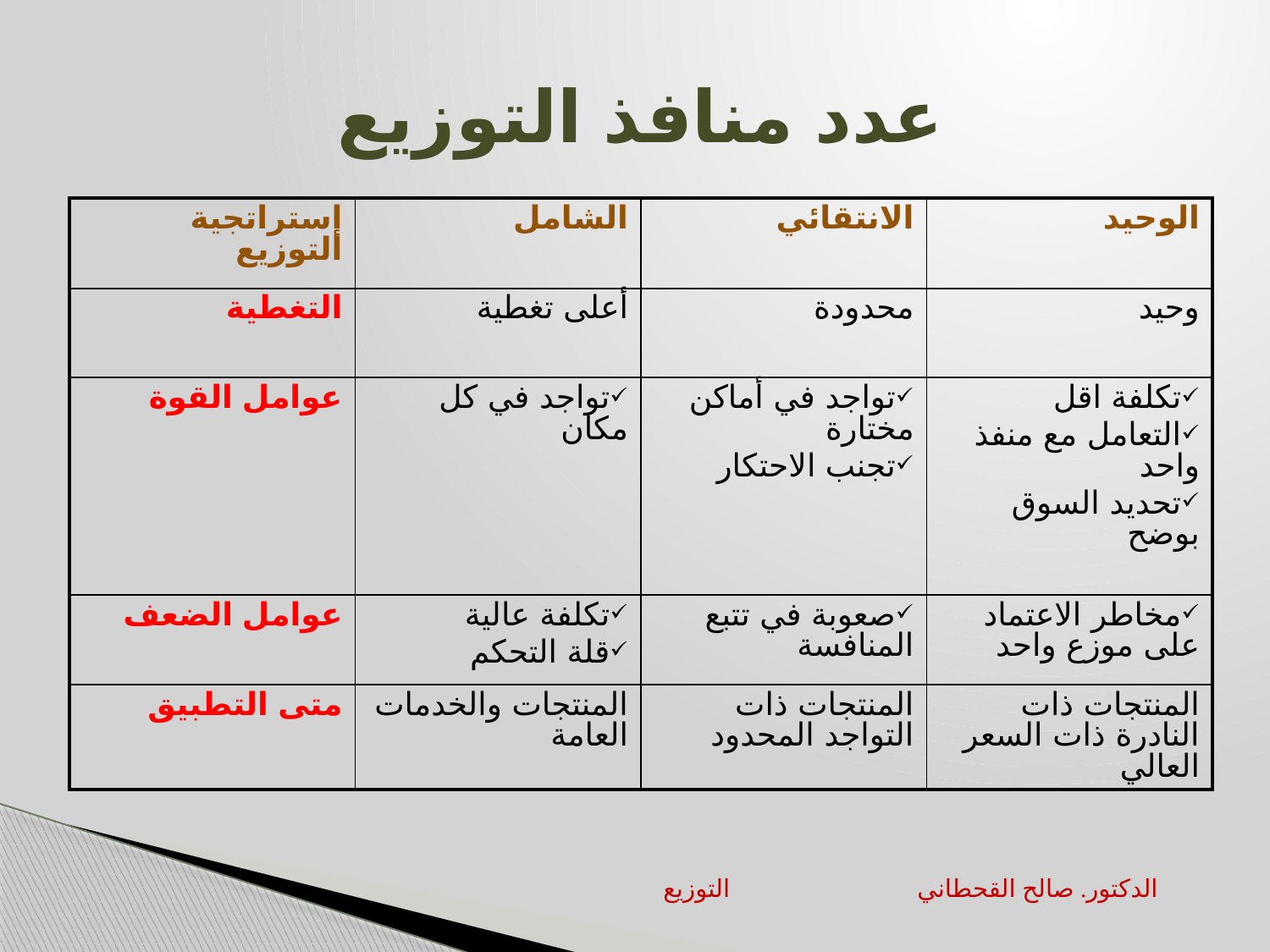

# عدد منافذ التوزيع
| إستراتجية التوزيع | الشامل | الانتقائي | الوحيد |
| --- | --- | --- | --- |
| التغطية | أعلى تغطية | محدودة | وحيد |
| عوامل القوة | تواجد في كل مكان | تواجد في أماكن مختارة تجنب الاحتكار | تكلفة اقل التعامل مع منفذ واحد تحديد السوق بوضح |
| عوامل الضعف | تكلفة عالية قلة التحكم | صعوبة في تتبع المنافسة | مخاطر الاعتماد على موزع واحد |
| متى التطبيق | المنتجات والخدمات العامة | المنتجات ذات التواجد المحدود | المنتجات ذات النادرة ذات السعر العالي |
التوزيع		الدكتور. صالح القحطاني